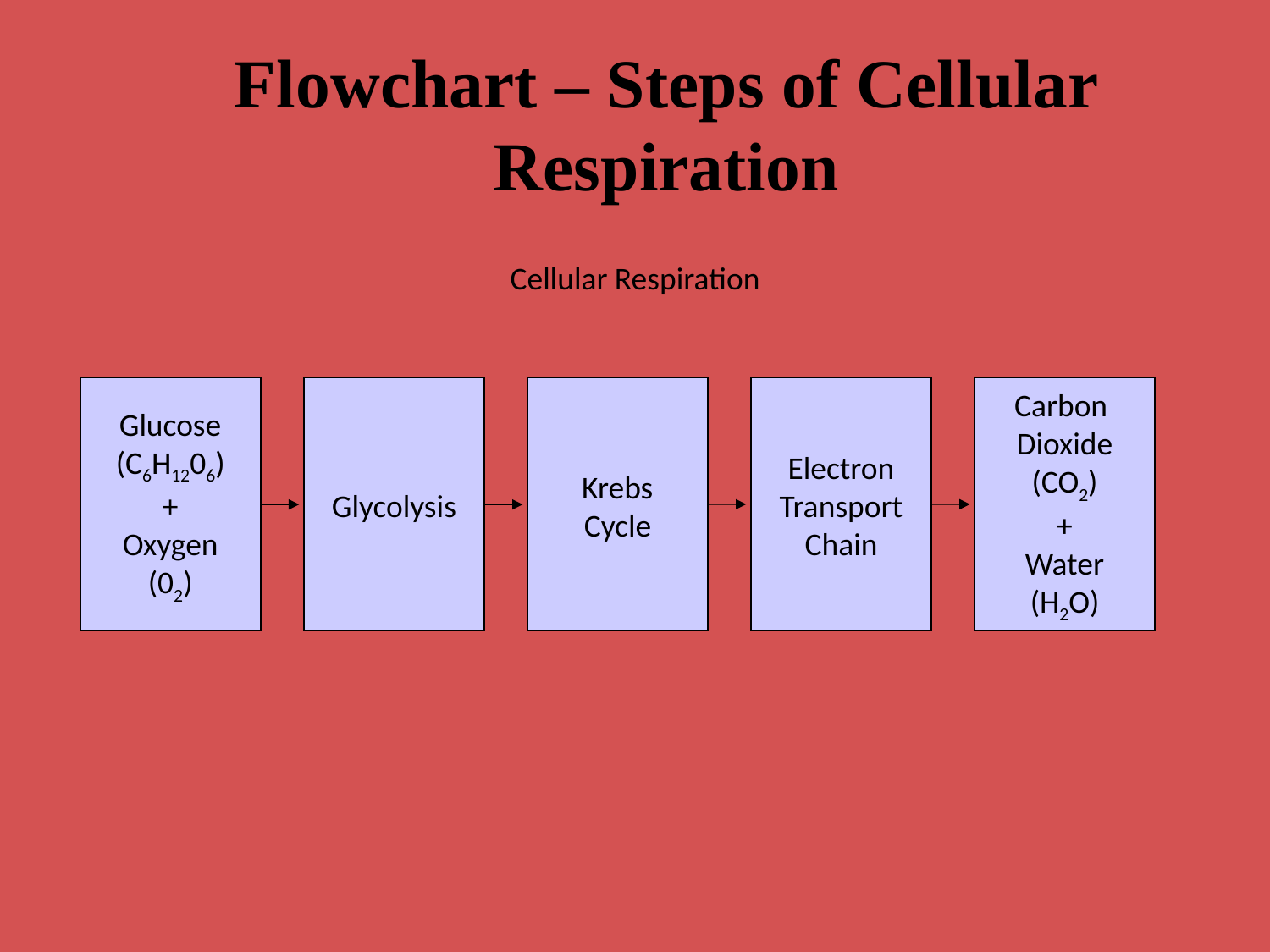

# Flowchart – Steps of Cellular Respiration
Cellular Respiration

Glucose
(C6H1206)
+
Oxygen
(02)
Glycolysis
Krebs
Cycle
Electron
Transport
Chain
Carbon
Dioxide
(CO2)
+
Water
(H2O)